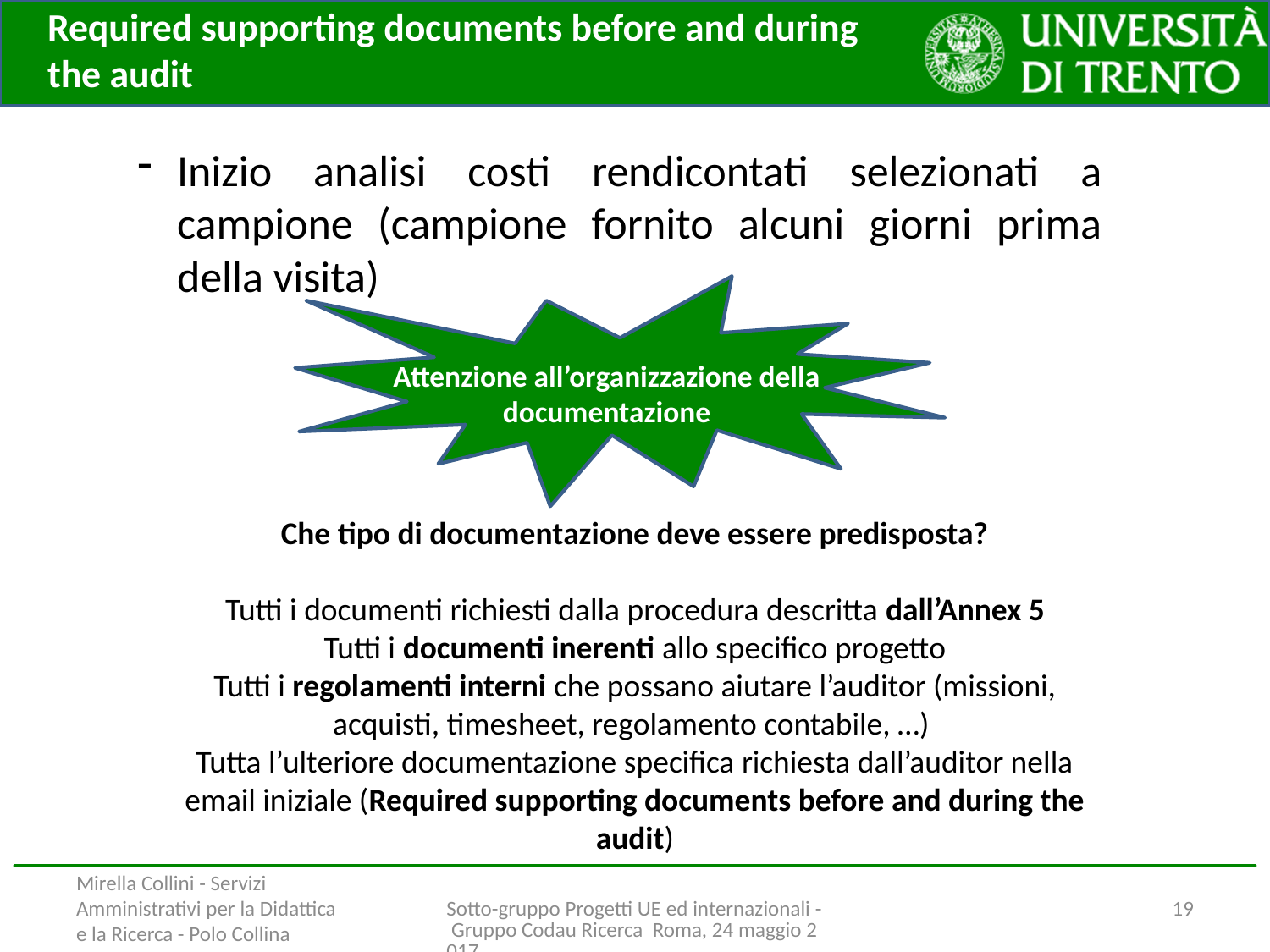

Required supporting documents before and during the audit

Inizio analisi costi rendicontati selezionati a campione (campione fornito alcuni giorni prima della visita)

Attenzione all’organizzazione della documentazione
Che tipo di documentazione deve essere predisposta?

Tutti i documenti richiesti dalla procedura descritta dall’Annex 5
Tutti i documenti inerenti allo specifico progetto
Tutti i regolamenti interni che possano aiutare l’auditor (missioni, acquisti, timesheet, regolamento contabile, …)
Tutta l’ulteriore documentazione specifica richiesta dall’auditor nella email iniziale (Required supporting documents before and during the audit)

Mirella Collini - Servizi Amministrativi per la Didattica e la Ricerca - Polo Collina
Sotto-gruppo Progetti UE ed internazionali - Gruppo Codau Ricerca  Roma, 24 maggio 2017
19